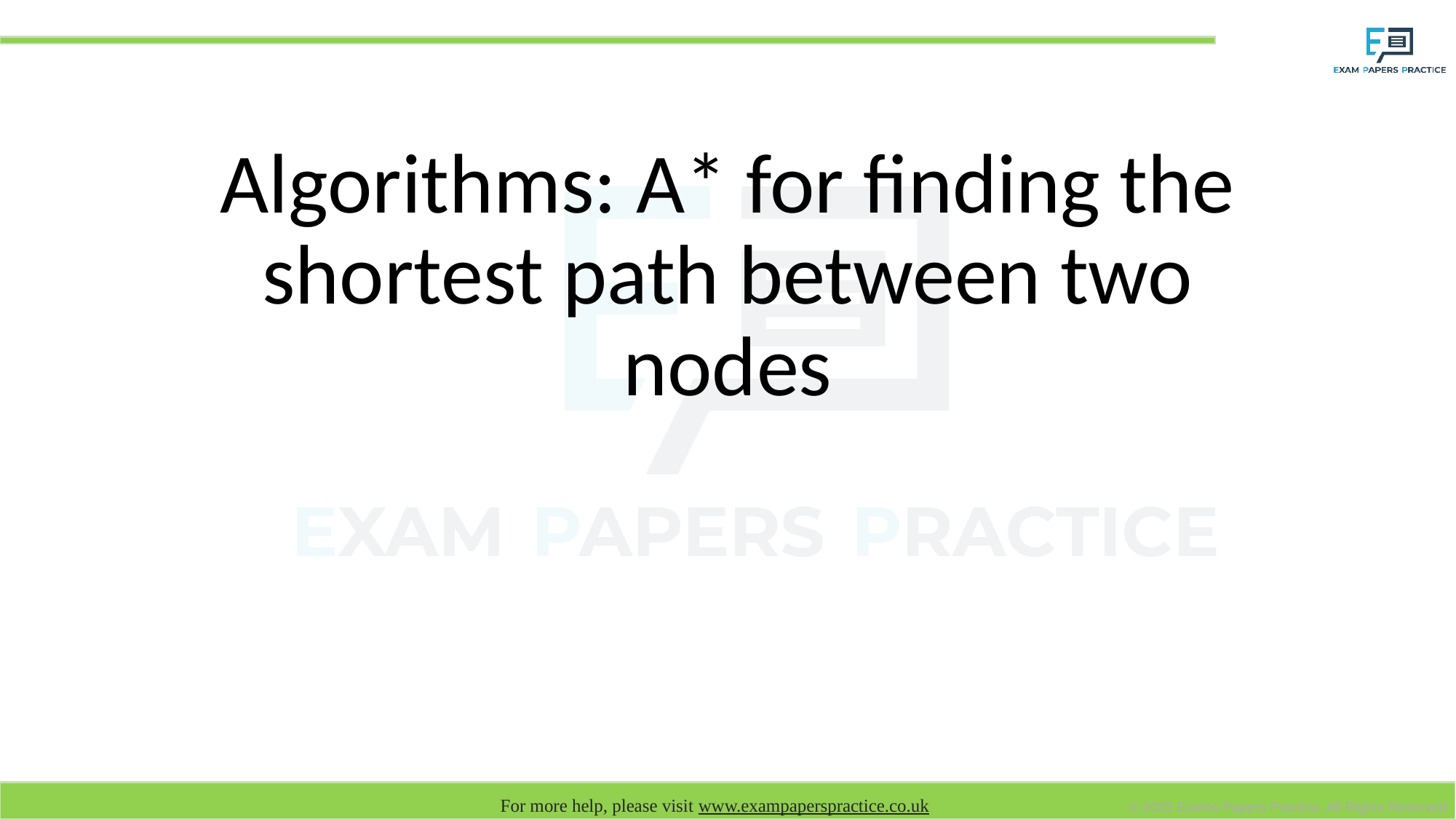

# Algorithms: A* for finding the shortest path between two nodes